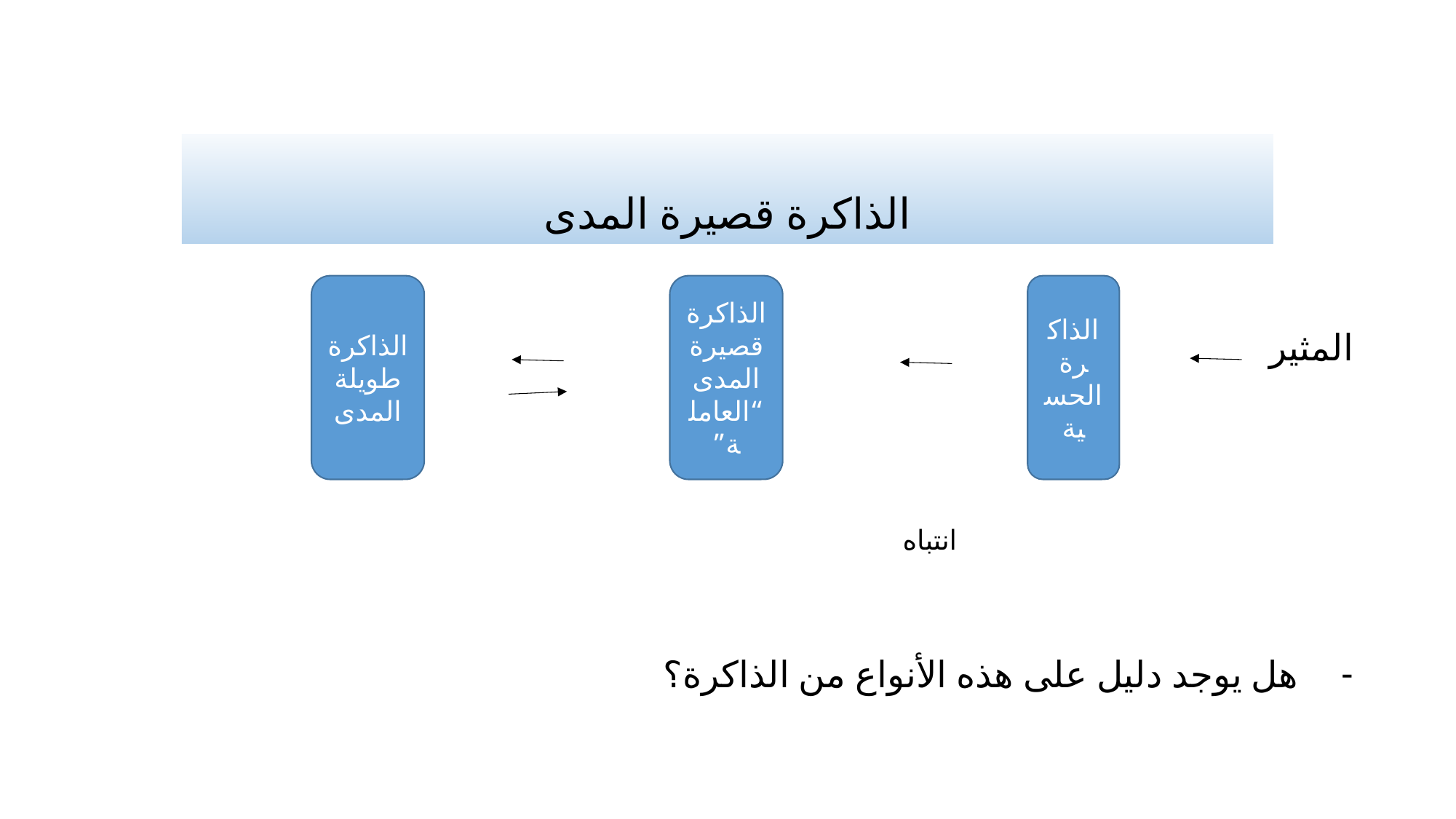

# الذاكرة قصيرة المدى

المثير

هل يوجد دليل على هذه الأنواع من الذاكرة؟
الذاكرة طويلة المدى
الذاكرة قصيرة المدى
“العاملة”
الذاكرة الحسية
انتباه